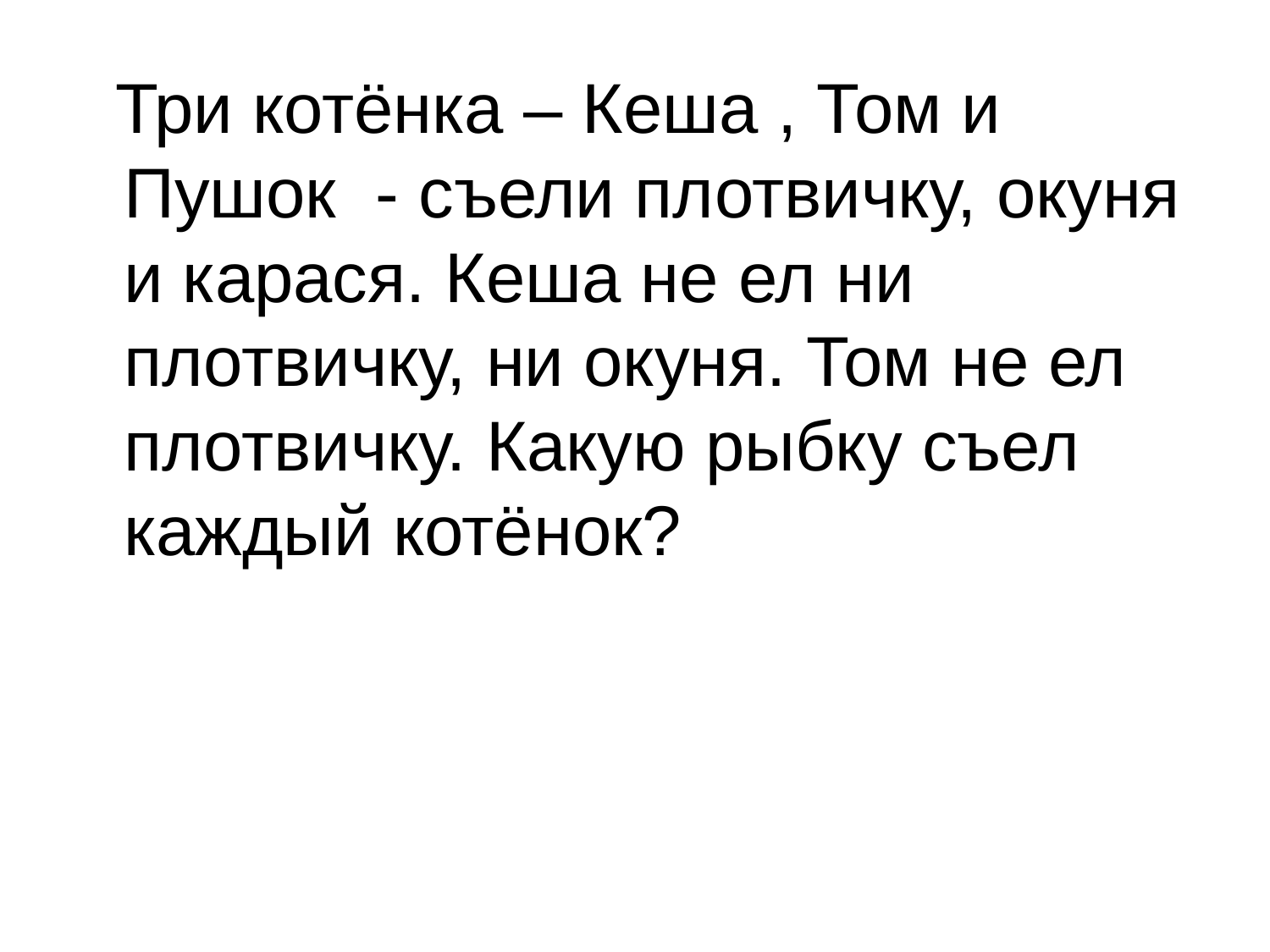

Три котёнка – Кеша , Том и Пушок  - съели плотвичку, окуня и карася. Кеша не ел ни плотвичку, ни окуня. Том не ел плотвичку. Какую рыбку съел каждый котёнок?